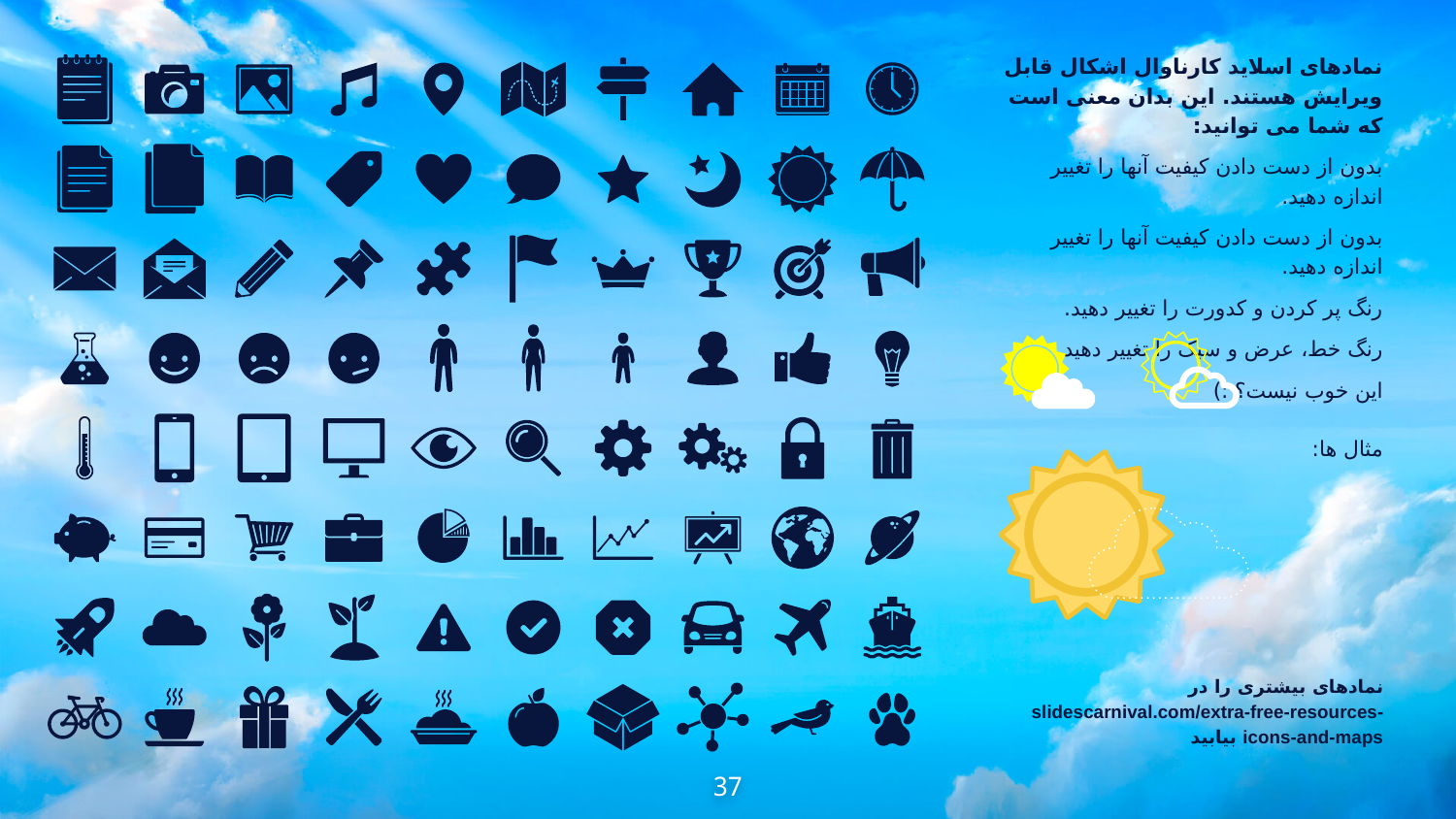

نمادهای اسلاید کارناوال اشکال قابل ویرایش هستند. این بدان معنی است که شما می توانید:
بدون از دست دادن کیفیت آنها را تغییر اندازه دهید.
بدون از دست دادن کیفیت آنها را تغییر اندازه دهید.
رنگ پر کردن و کدورت را تغییر دهید.
رنگ خط، عرض و سبک را تغییر دهید.
این خوب نیست؟ :)
مثال ها:

نمادهای بیشتری را در slidescarnival.com/extra-free-resources-icons-and-maps بیابید

37